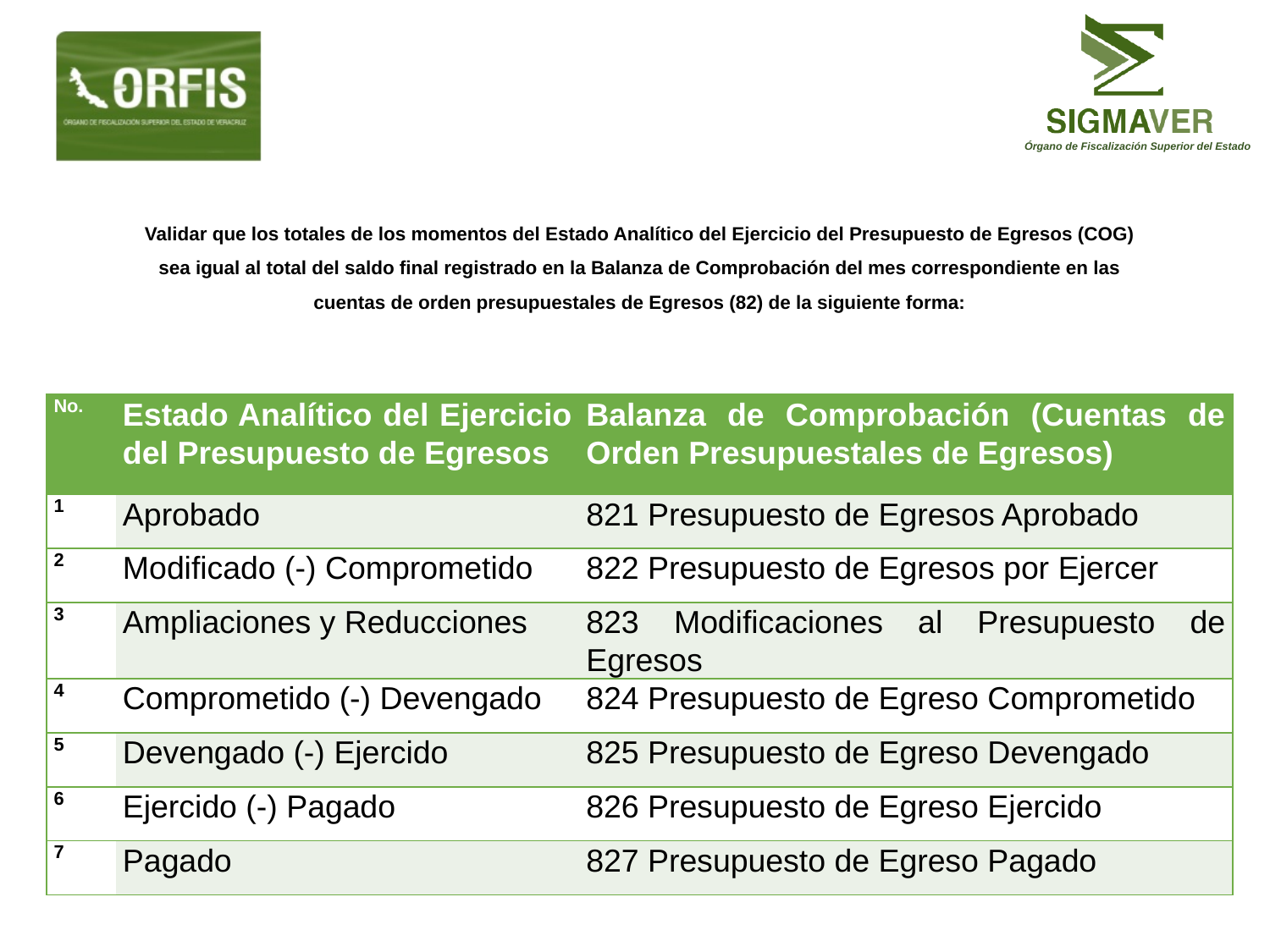

# Validar que los totales de los momentos del Estado Analítico del Ejercicio del Presupuesto de Egresos (COG) sea igual al total del saldo final registrado en la Balanza de Comprobación del mes correspondiente en las cuentas de orden presupuestales de Egresos (82) de la siguiente forma:
| No. | Estado Analítico del Ejercicio del Presupuesto de Egresos | Balanza de Comprobación (Cuentas de Orden Presupuestales de Egresos) |
| --- | --- | --- |
| 1 | Aprobado | 821 Presupuesto de Egresos Aprobado |
| 2 | Modificado (-) Comprometido | 822 Presupuesto de Egresos por Ejercer |
| 3 | Ampliaciones y Reducciones | 823 Modificaciones al Presupuesto de Egresos |
| 4 | Comprometido (-) Devengado | 824 Presupuesto de Egreso Comprometido |
| 5 | Devengado (-) Ejercido | 825 Presupuesto de Egreso Devengado |
| 6 | Ejercido (-) Pagado | 826 Presupuesto de Egreso Ejercido |
| 7 | Pagado | 827 Presupuesto de Egreso Pagado |